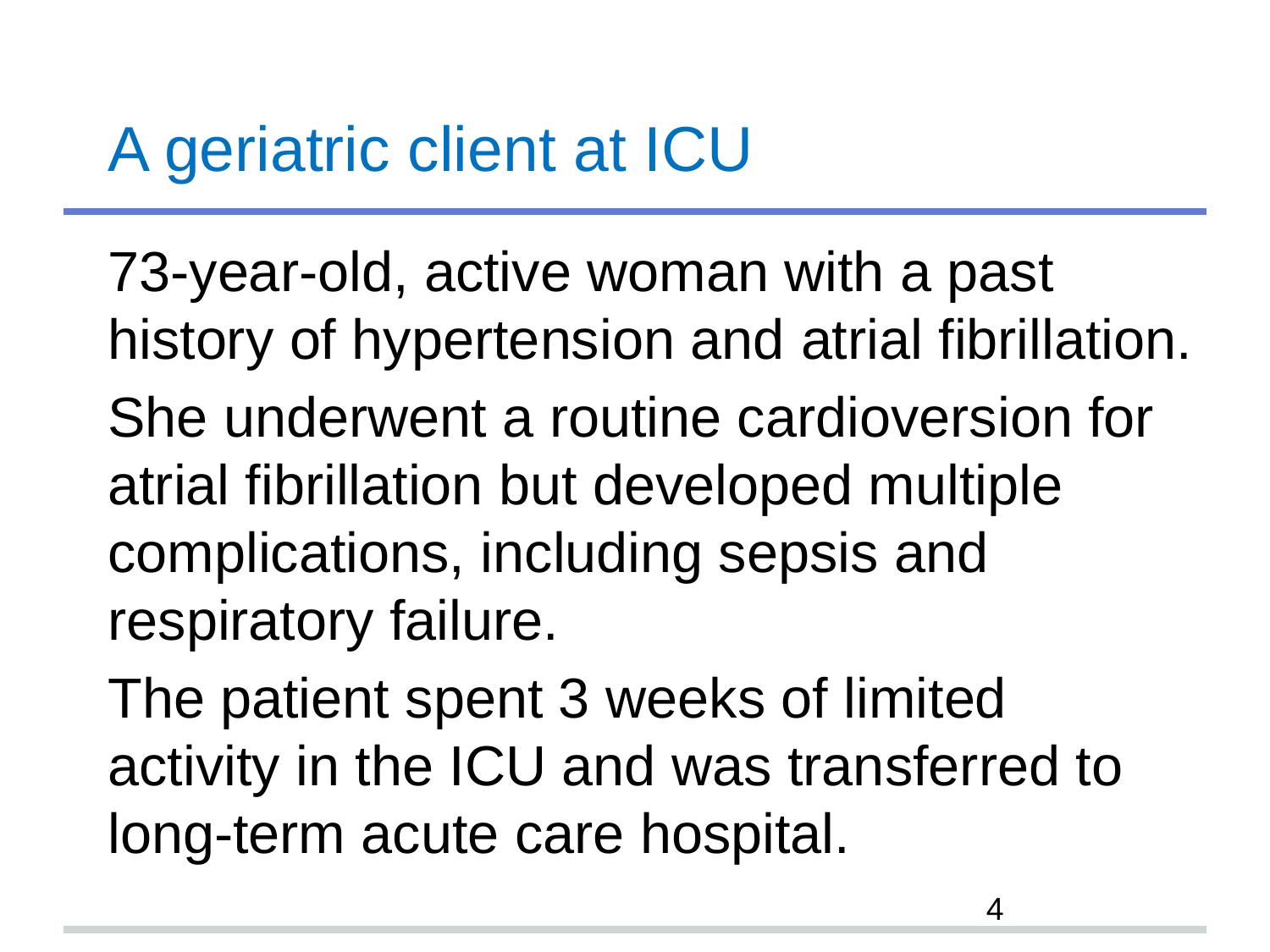

# A geriatric client at ICU
73-year-old, active woman with a past history of hypertension and atrial fibrillation.
She underwent a routine cardioversion for atrial fibrillation but developed multiple complications, including sepsis and respiratory failure.
The patient spent 3 weeks of limited activity in the ICU and was transferred to long-term acute care hospital.
4